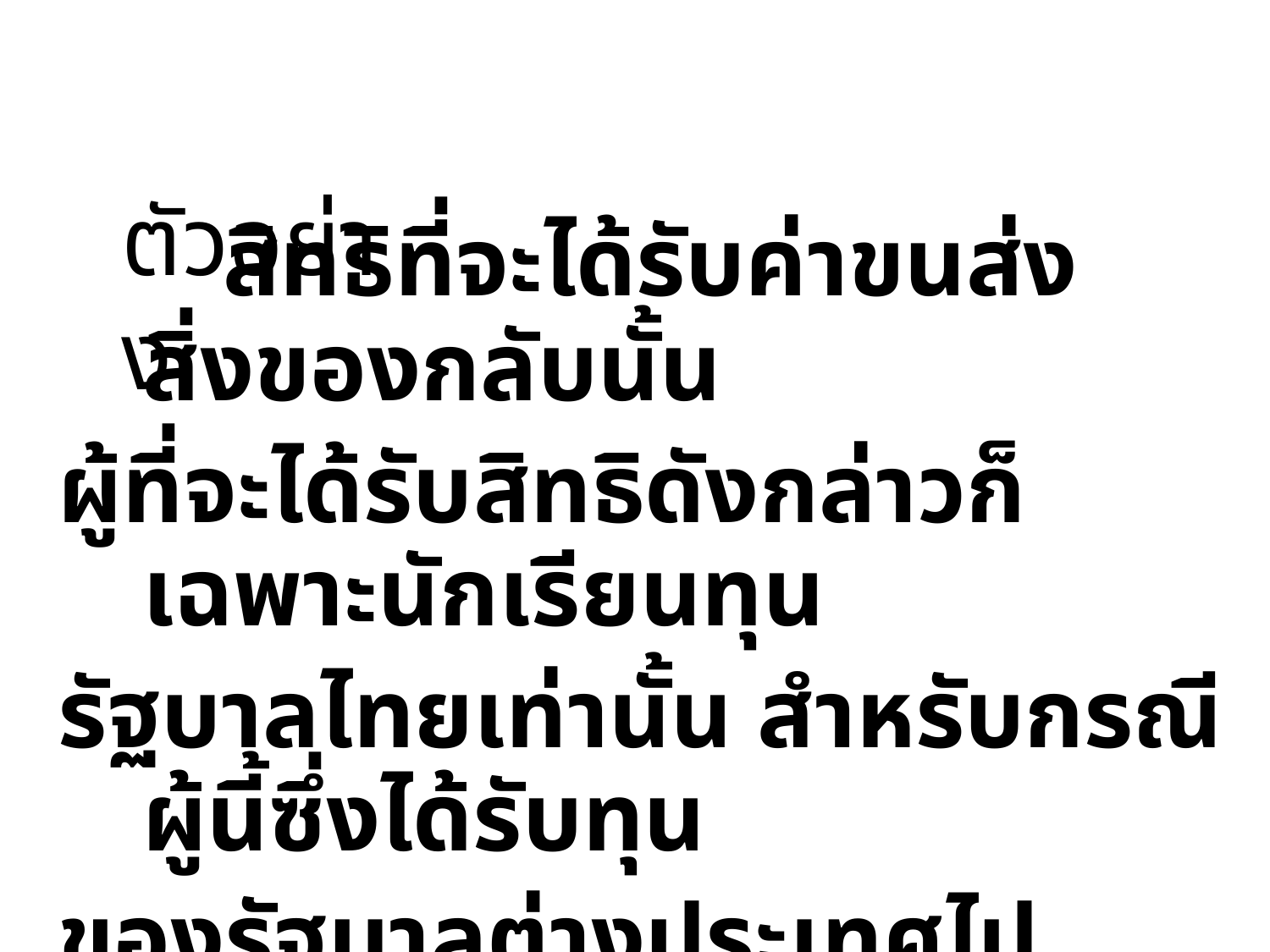

ตัวอย่าง
      สิทธิที่จะได้รับค่าขนส่งสิ่งของกลับนั้น
ผู้ที่จะได้รับสิทธิดังกล่าวก็เฉพาะนักเรียนทุน
รัฐบาลไทยเท่านั้น สำหรับกรณีผู้นี้ซึ่งได้รับทุน
ของรัฐบาลต่างประเทศไปศึกษา  จึงไม่มีสิทธิ
ได้รับค่าขนส่งสิ่งของดังกล่าว